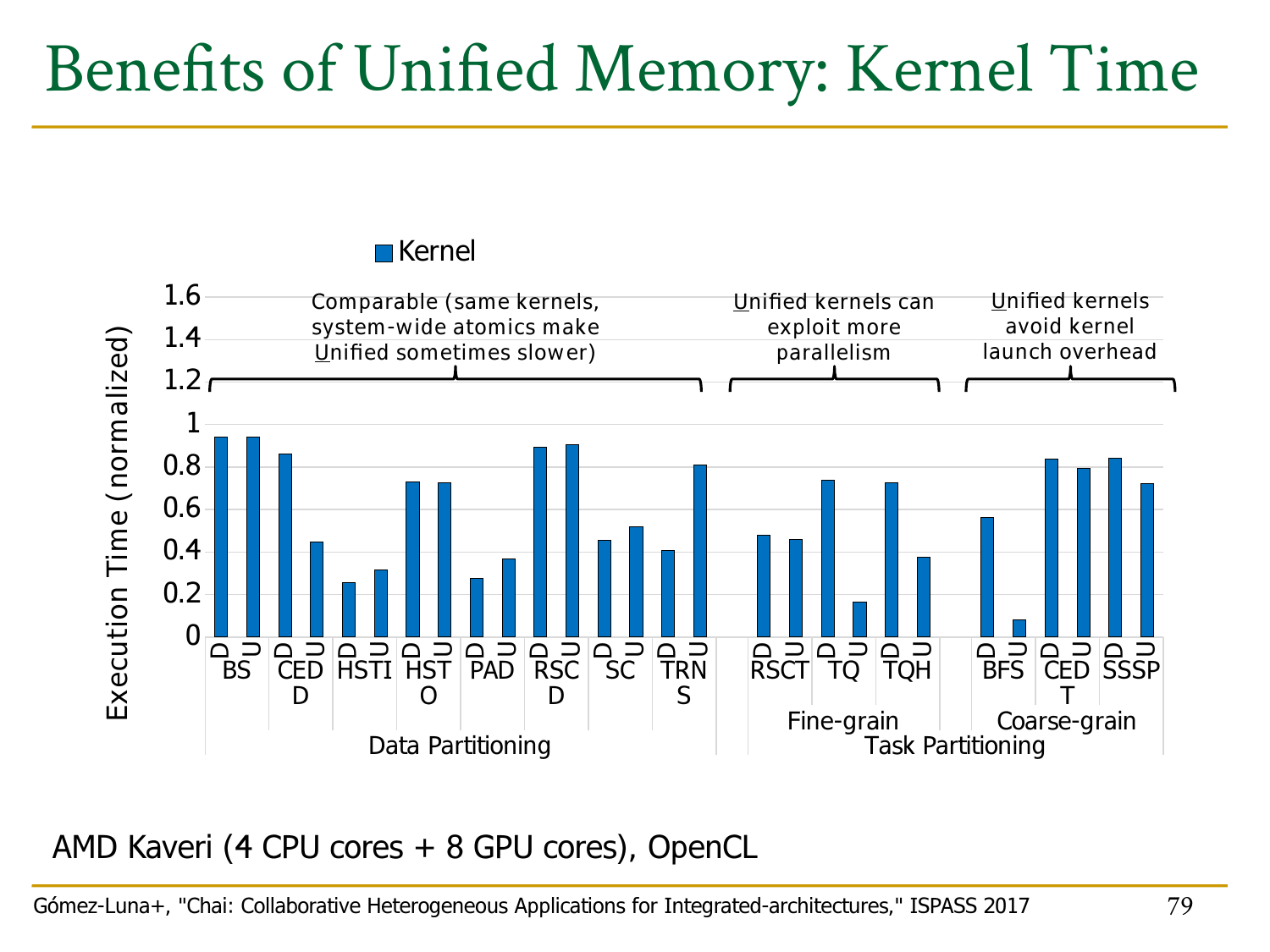

# Benefits of Unified Memory: Kernel Time

### Chart

| Category | Kernel |
|---|---|
| D | 0.940332057647712 |
| U | 0.942366515386476 |
| D | 0.862519160010439 |
| U | 0.448174055599869 |
| D | 0.256824784334597 |
| U | 0.316190983079414 |
| D | 0.729700137463636 |
| U | 0.727174642754388 |
| D | 0.274907113034818 |
| U | 0.367270591539945 |
| D | 0.895104087243825 |
| U | 0.906240613664195 |
| D | 0.456529264023387 |
| U | 0.51725229710731 |
| D | 0.409565704528588 |
| U | 0.809829064246128 |
|  | None |
| D | 0.477636158404666 |
| U | 0.457553381619791 |
| D | 0.738785625774473 |
| U | 0.165468814539447 |
| D | 0.726124487456804 |
| U | 0.376727307349381 |
|  | None |
| D | 0.561978780448201 |
| U | 0.0828402831767819 |
| D | 0.836767977835908 |
| U | 0.793180854062085 |
| D | 0.842840578473819 |
| U | 0.723728536949173 |
Unified kernels avoid kernel launch overhead

Comparable (same kernels, system-wide atomics make Unified sometimes slower)

Unified kernels can exploit more parallelism
AMD Kaveri (4 CPU cores + 8 GPU cores), OpenCL
79
Gómez-Luna+, "Chai: Collaborative Heterogeneous Applications for Integrated-architectures," ISPASS 2017